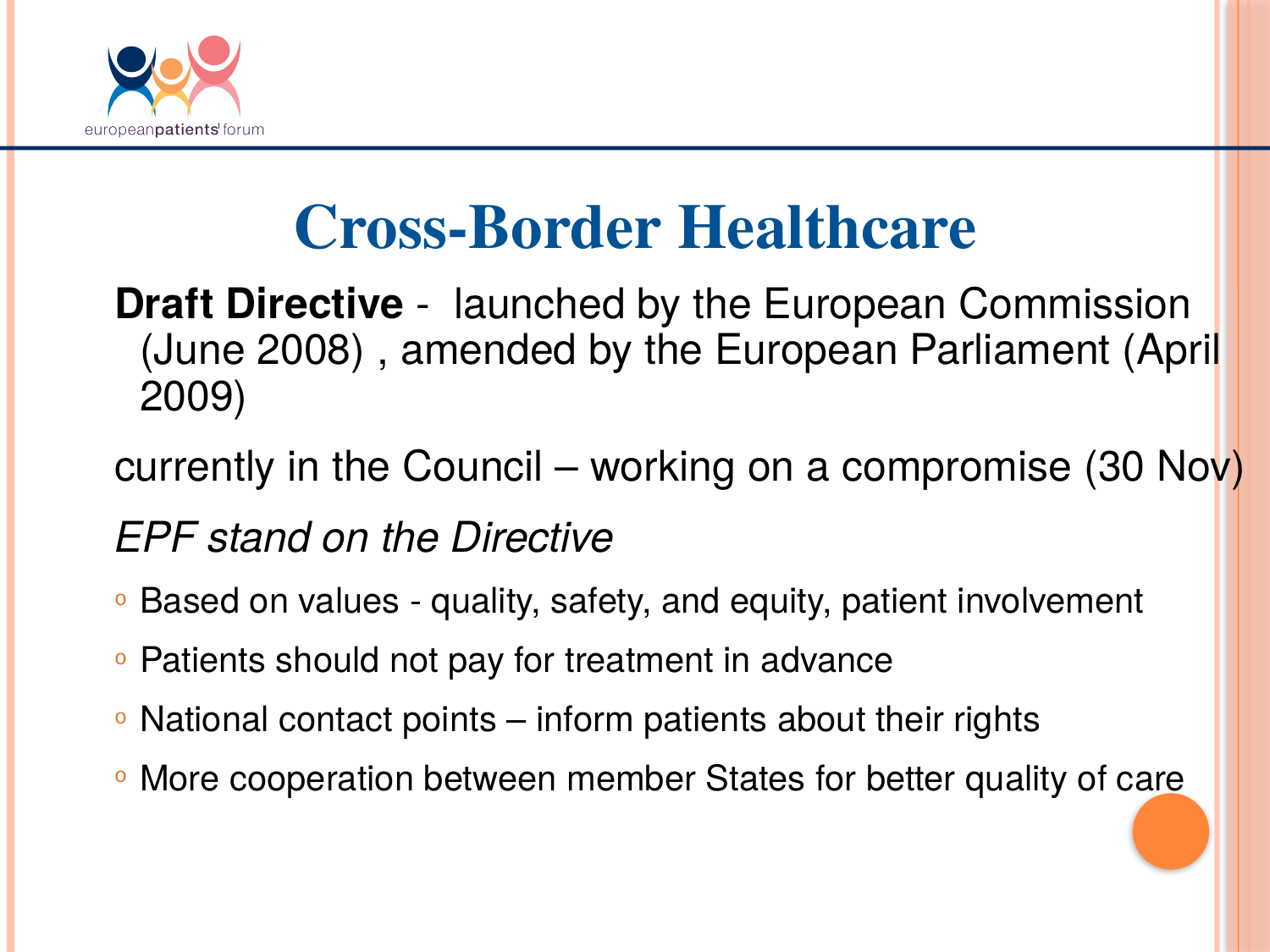

Cross-Border Healthcare
Draft Directive -  launched by the European Commission (June 2008) , amended by the European Parliament (April 2009)
currently in the Council – working on a compromise (30 Nov)
EPF stand on the Directive
Based on values - quality, safety, and equity, patient involvement
Patients should not pay for treatment in advance
National contact points – inform patients about their rights
More cooperation between member States for better quality of care